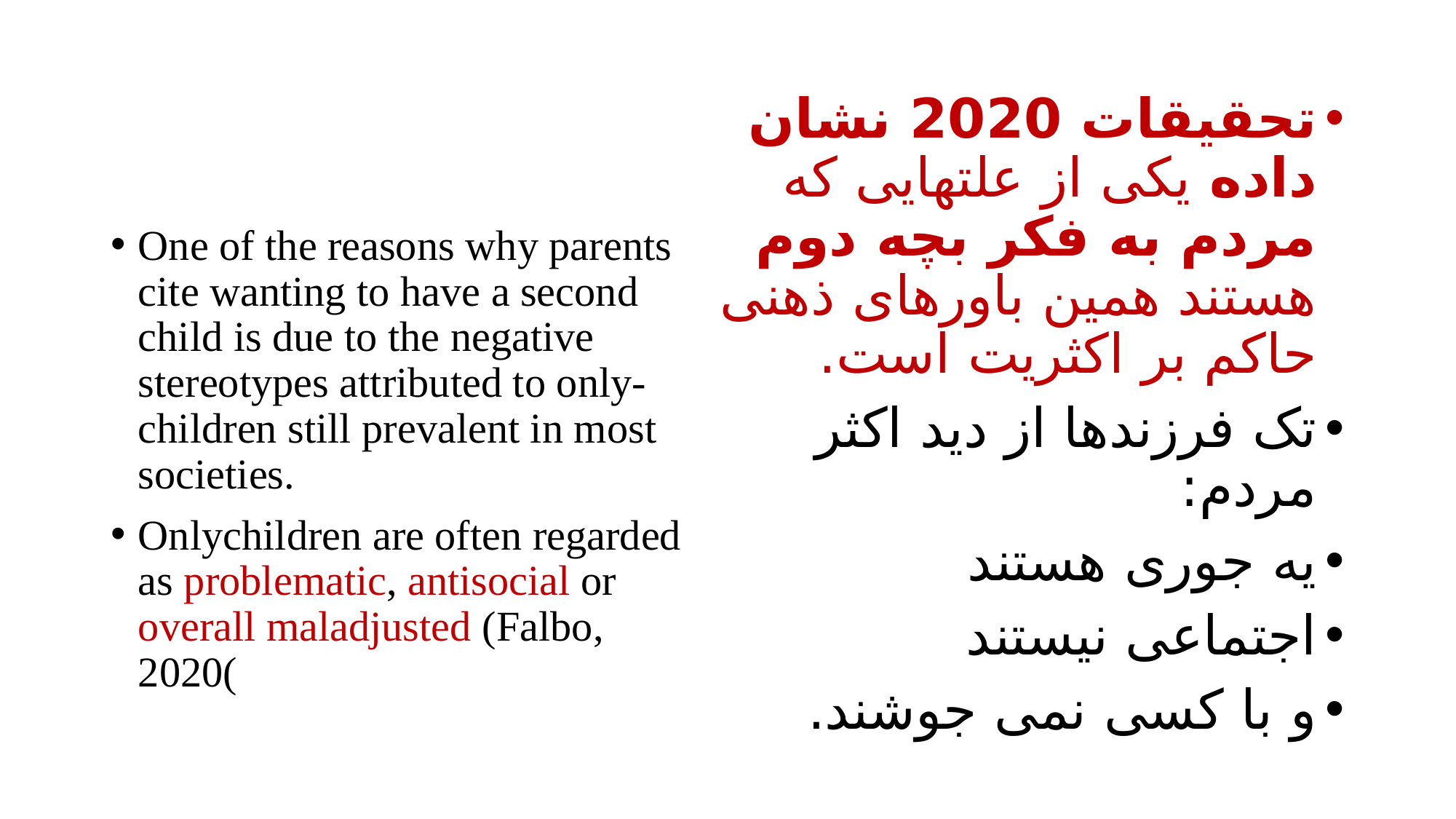

تحقیقات 2020 نشان داده یکی از علتهایی که مردم به فکر بچه دوم هستند همین باورهای ذهنی حاکم بر اکثریت است.
تک فرزندها از دید اکثر مردم:
یه جوری هستند
اجتماعی نیستند
و با کسی نمی جوشند.

One of the reasons why parents cite wanting to have a second child is due to the negative stereotypes attributed to only-children still prevalent in most societies.
Onlychildren are often regarded as problematic, antisocial or overall maladjusted (Falbo, 2020(